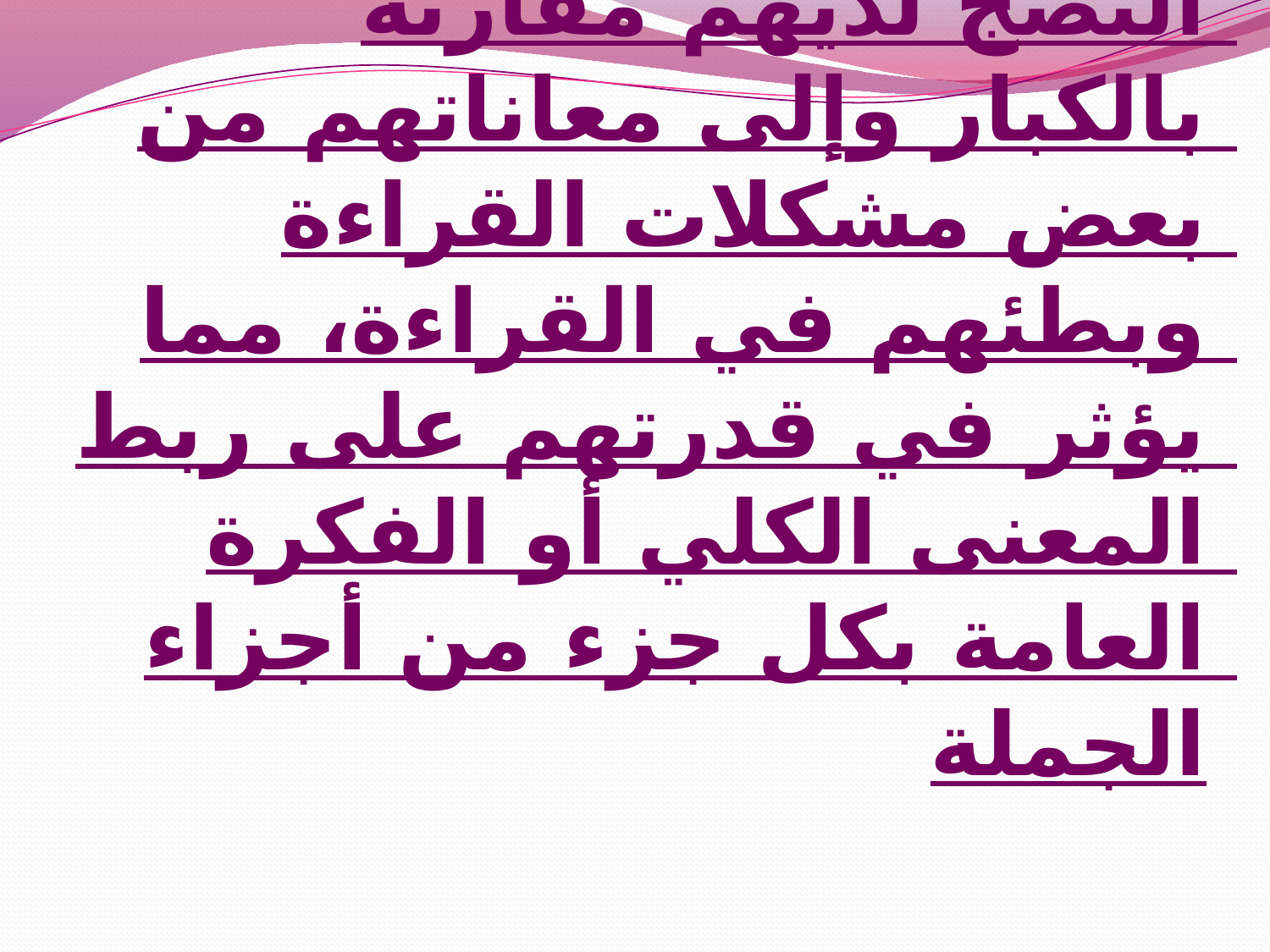

# الأطفال أقل قدرة من الراشدين في التعرف على الكلمة من خلال السياق ويرجع ذلك إلى نقص في النضج لديهم مقارنة بالكبار وإلى معاناتهم من بعض مشكلات القراءة وبطئهم في القراءة، مما يؤثر في قدرتهم على ربط المعنى الكلي أو الفكرة العامة بكل جزء من أجزاء الجملة